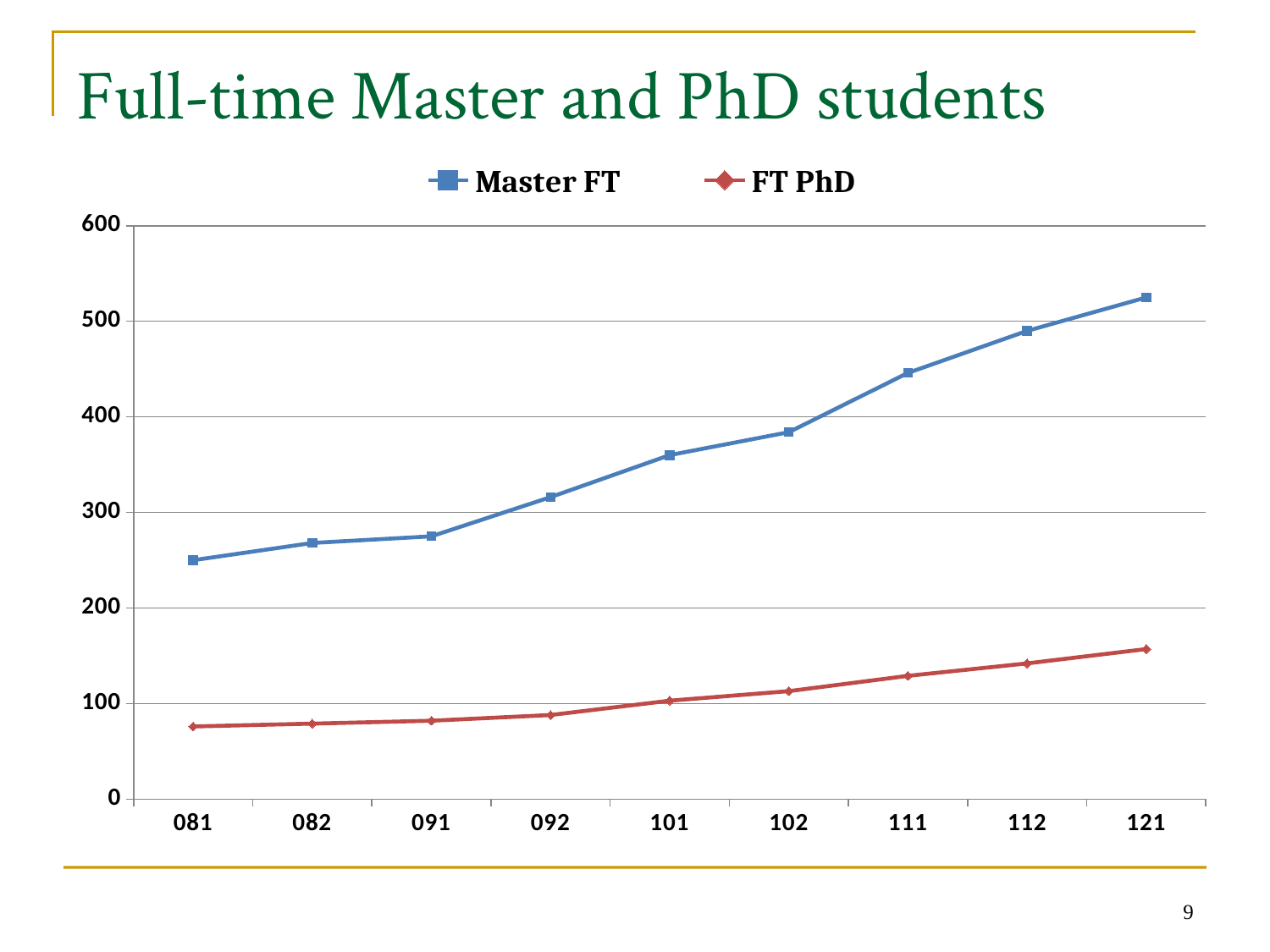

# Full-time Master and PhD students

### Chart

| Category | Master FT | FT PhD |
|---|---|---|
| 081 | 250.0 | 76.0 |
| 082 | 268.0 | 79.0 |
| 091 | 275.0 | 82.0 |
| 092 | 316.0 | 88.0 |
| 101 | 360.0 | 103.0 |
| 102 | 384.0 | 113.0 |
| 111 | 446.0 | 129.0 |
| 112 | 490.0 | 142.0 |
| 121 | 525.0 | 157.0 |
9